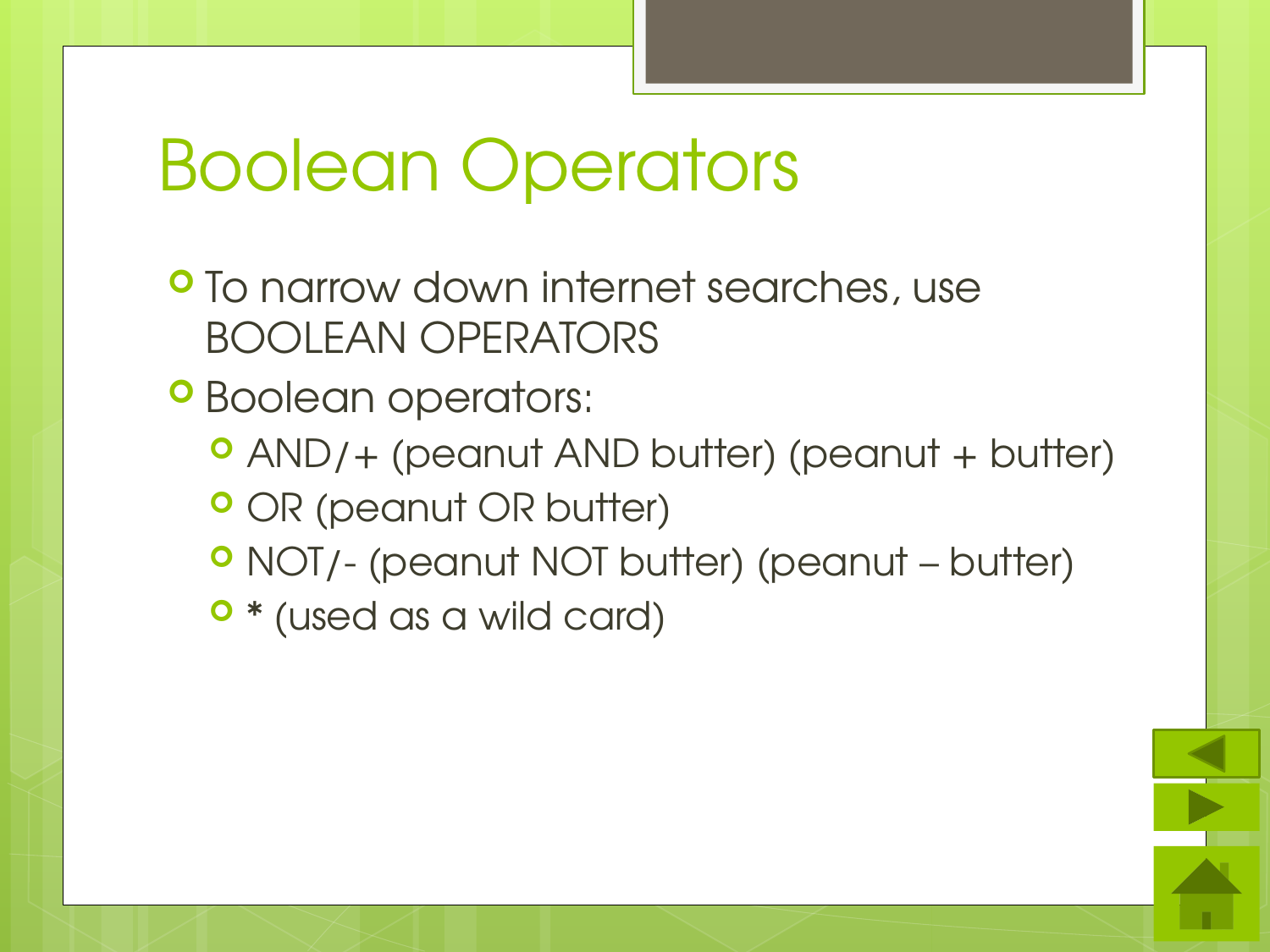

# Boolean Operators
To narrow down internet searches, use BOOLEAN OPERATORS
Boolean operators:
AND/+ (peanut AND butter) (peanut + butter)
OR (peanut OR butter)
NOT/- (peanut NOT butter) (peanut – butter)
* (used as a wild card)